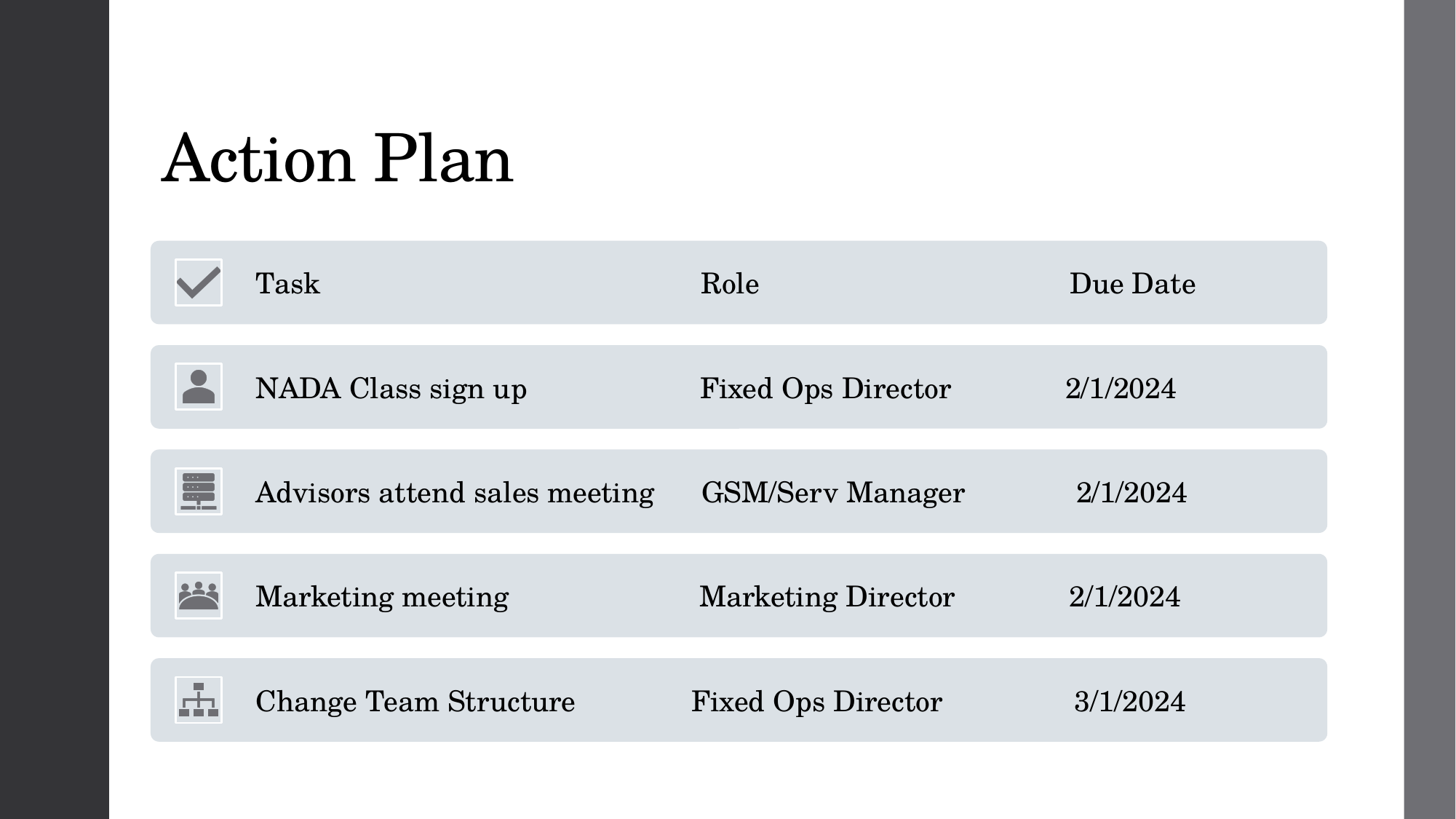

# Action Plan
Task                Role                 Due Date
NADA Class sign up      Fixed Ops Director      2/1/2024
Advisors attend sales meeting   GSM/Serv Manager        2/1/2024
Marketing meeting        Marketing Director      2/1/2024
Change Team Structure    Fixed Ops Director        3/1/2024